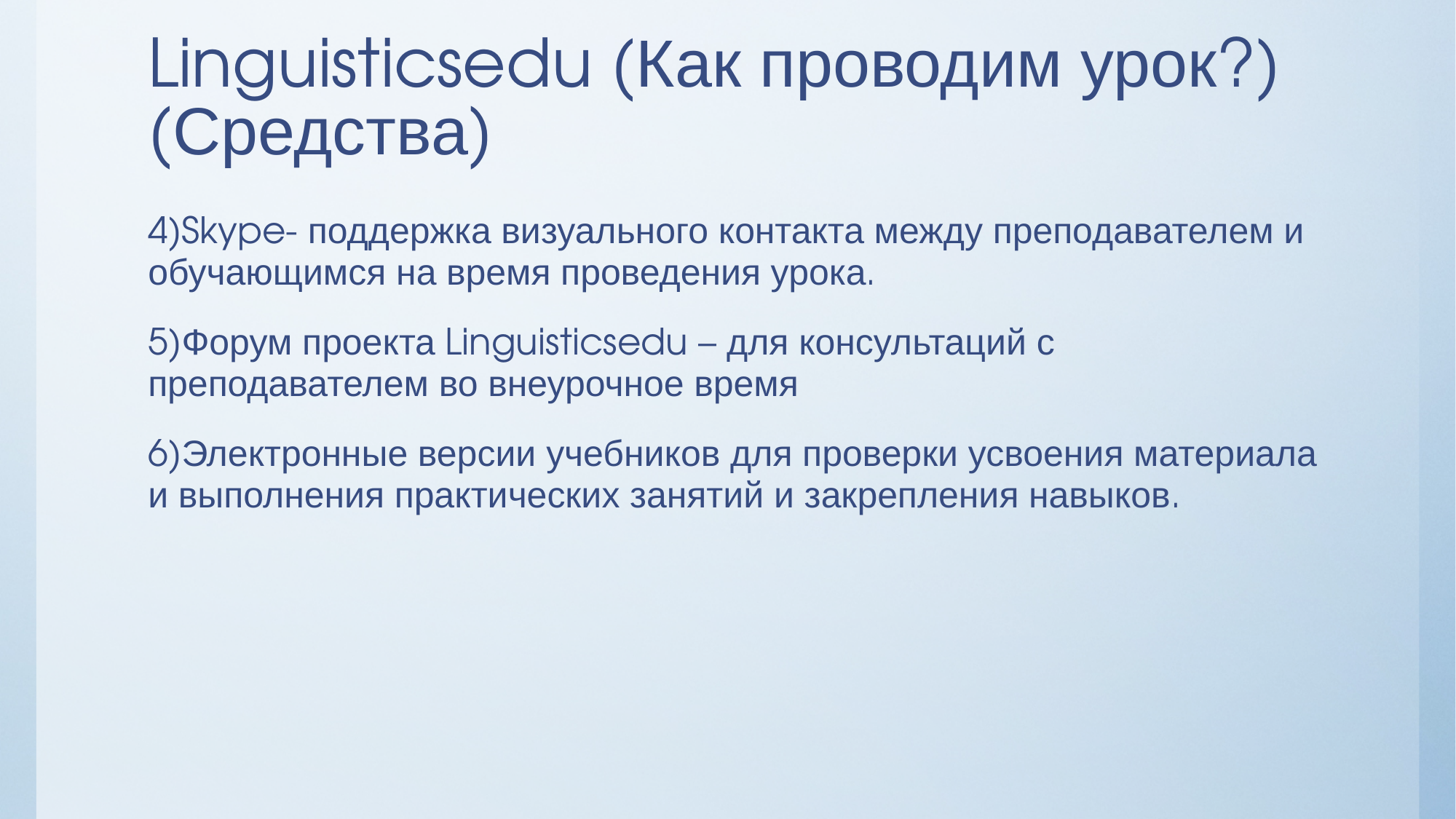

# Linguisticsedu (Как проводим урок?)(Средства)
4)Skype- поддержка визуального контакта между преподавателем и обучающимся на время проведения урока.
5)Форум проекта Linguisticsedu – для консультаций с преподавателем во внеурочное время
6)Электронные версии учебников для проверки усвоения материала и выполнения практических занятий и закрепления навыков.